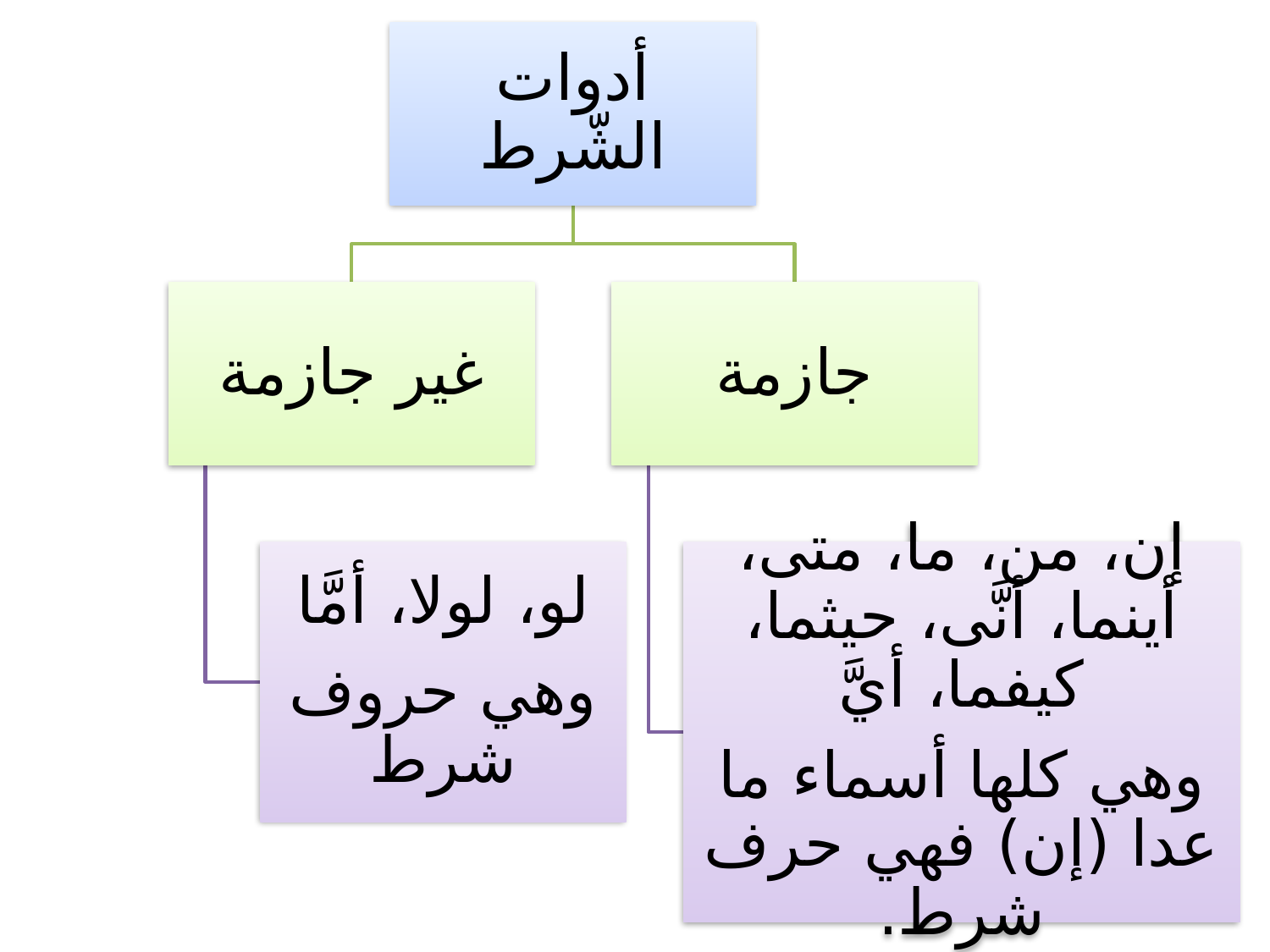

أدوات الشّرط
غير جازمة
لو، لولا، أمَّا
وهي حروف شرط
جازمة
إن، من، ما، متى، أينما، أنَّى، حيثما، كيفما، أيَّ
وهي كلها أسماء ما عدا (إن) فهي حرف شرط.